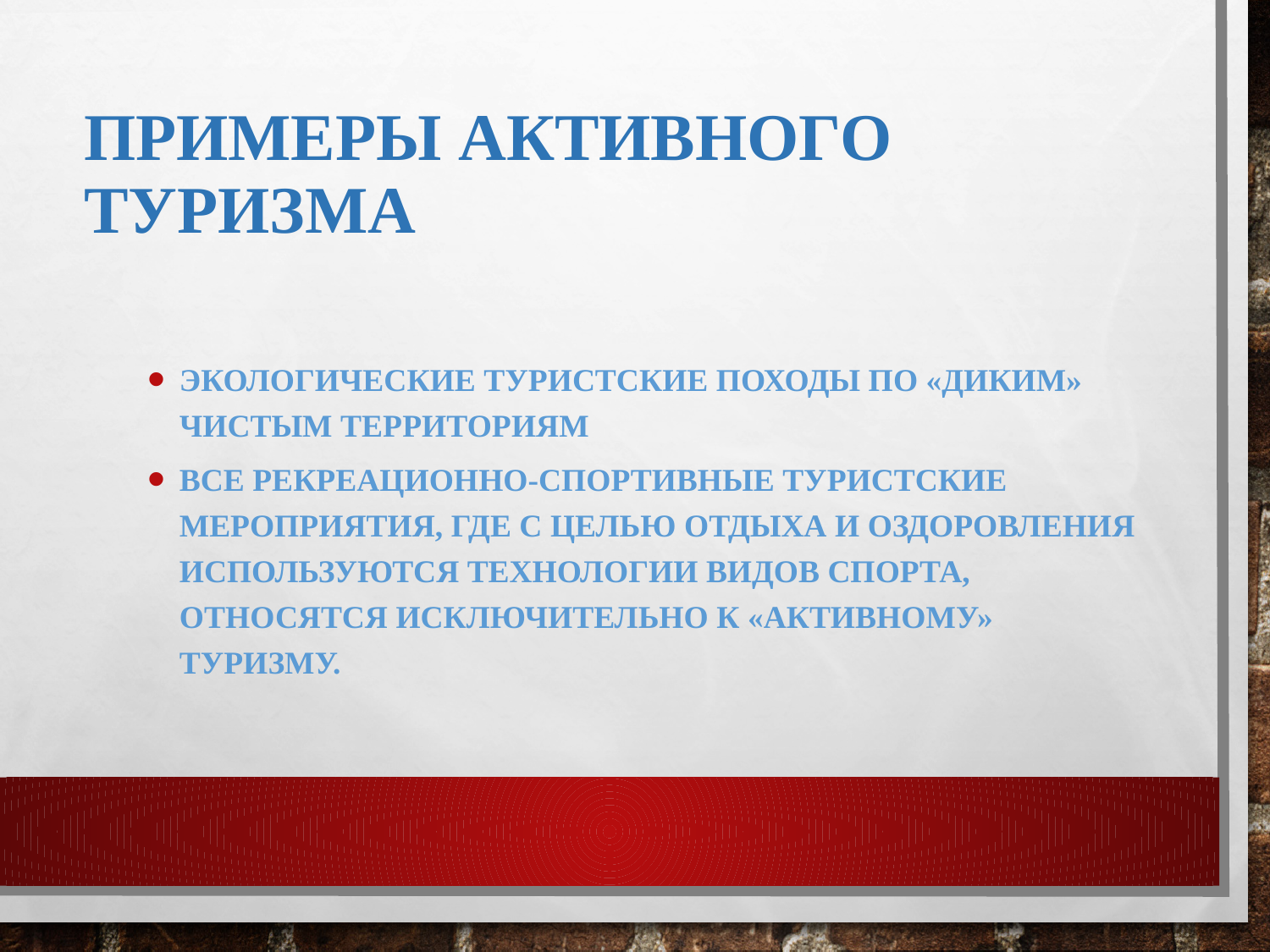

# Примеры активного туризма
экологические туристские походы по «диким» чистым территориям
все рекреационно-спортивные туристские мероприятия, где с целью отдыха и оздоровления используются технологии видов спорта, относятся исключительно к «активному» туризму.